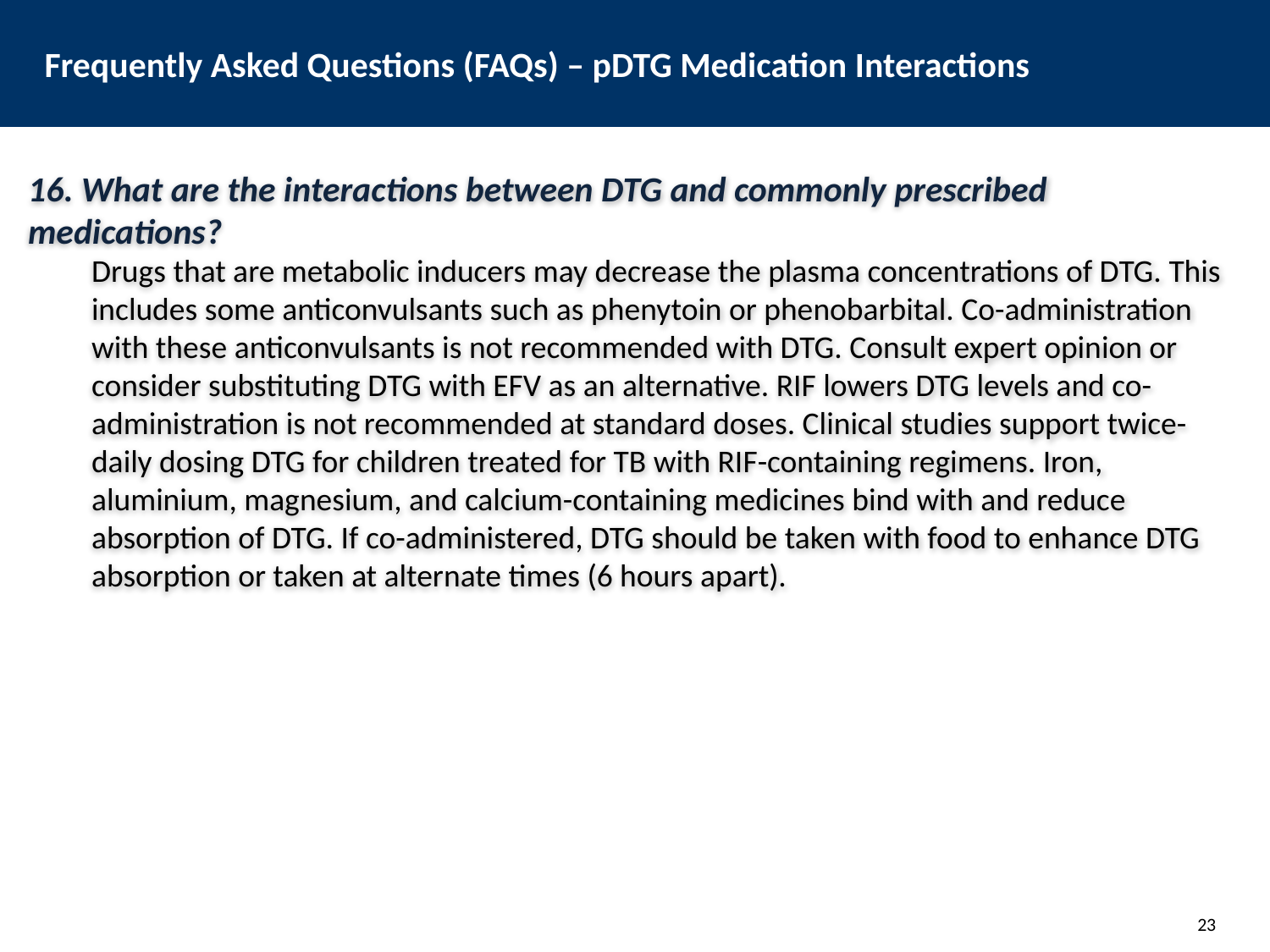

# Frequently Asked Questions (FAQs) – pDTG Medication Interactions
16. What are the interactions between DTG and commonly prescribed medications?
Drugs that are metabolic inducers may decrease the plasma concentrations of DTG. This includes some anticonvulsants such as phenytoin or phenobarbital. Co-administration with these anticonvulsants is not recommended with DTG. Consult expert opinion or consider substituting DTG with EFV as an alternative. RIF lowers DTG levels and co-administration is not recommended at standard doses. Clinical studies support twice-daily dosing DTG for children treated for TB with RIF-containing regimens. Iron, aluminium, magnesium, and calcium-containing medicines bind with and reduce absorption of DTG. If co-administered, DTG should be taken with food to enhance DTG absorption or taken at alternate times (6 hours apart).